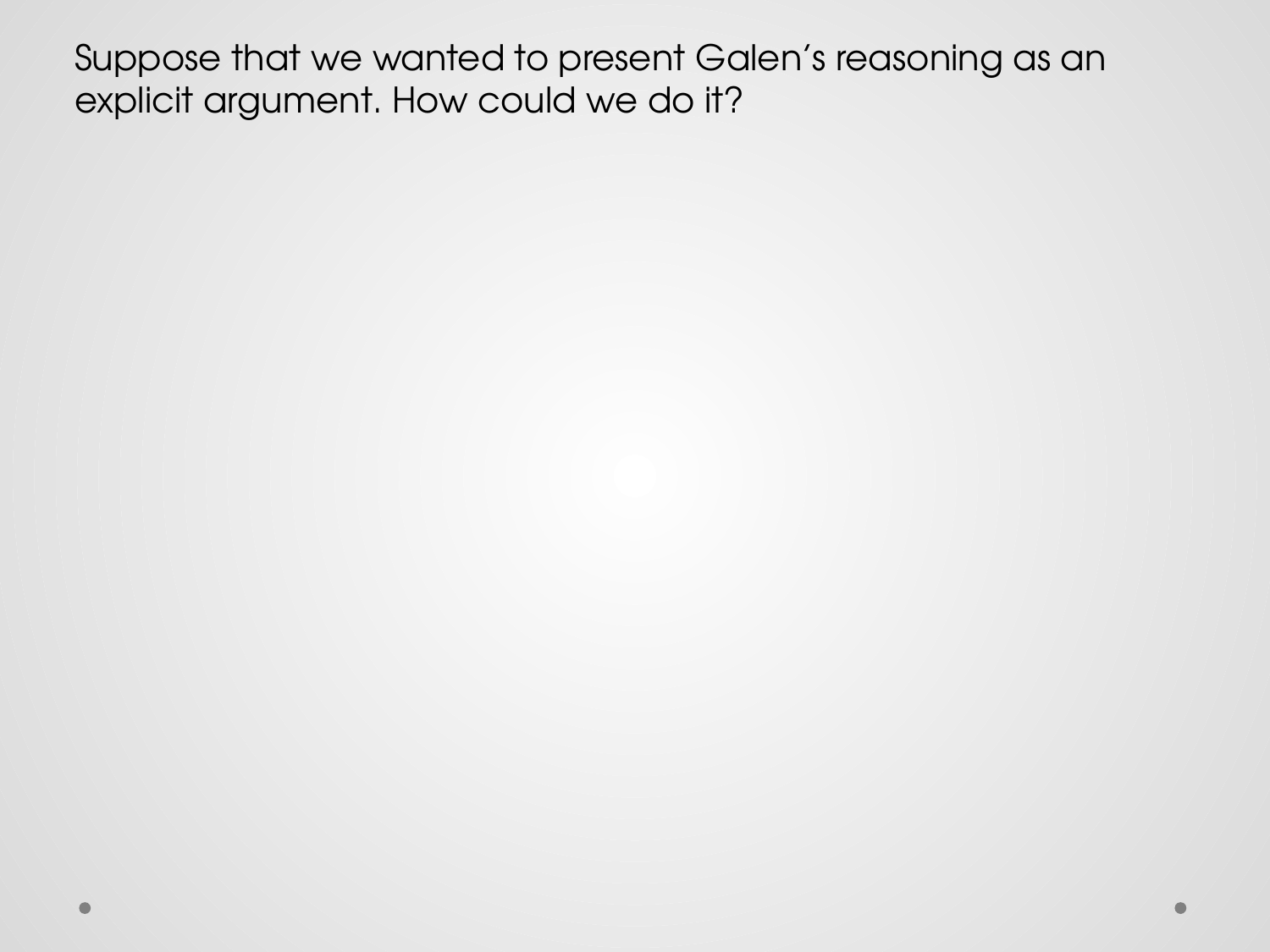

Suppose that we wanted to present Galen’s reasoning as an explicit argument. How could we do it?